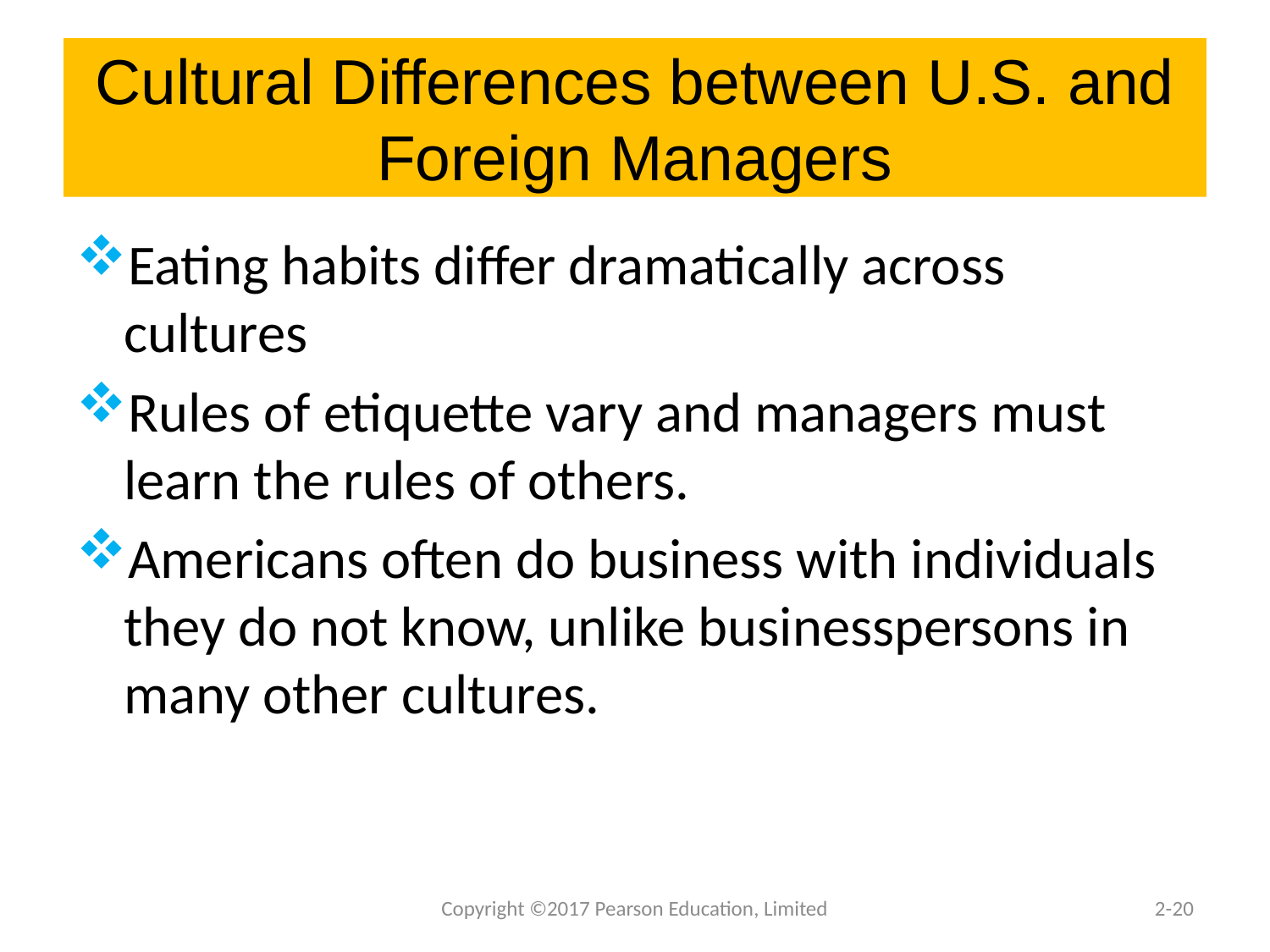

# Cultural Differences between U.S. and Foreign Managers
Eating habits differ dramatically across cultures
Rules of etiquette vary and managers must learn the rules of others.
Americans often do business with individuals they do not know, unlike businesspersons in many other cultures.
Copyright ©2017 Pearson Education, Limited
2-20